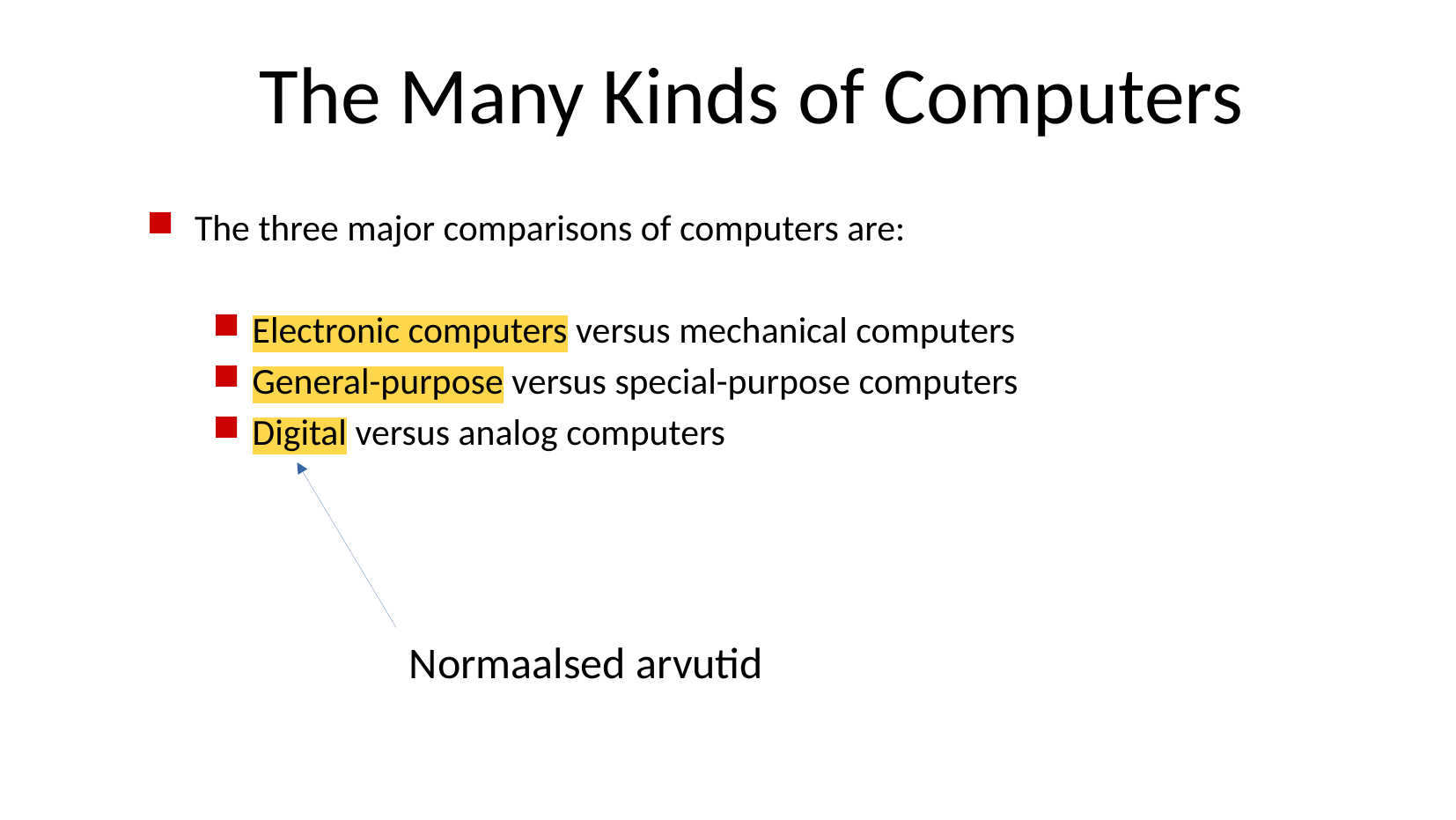

# The Many Kinds of Computers
The three major comparisons of computers are:

Electronic computers versus mechanical computers
General-purpose versus special-purpose computers
Digital versus analog computers

Normaalsed arvutid